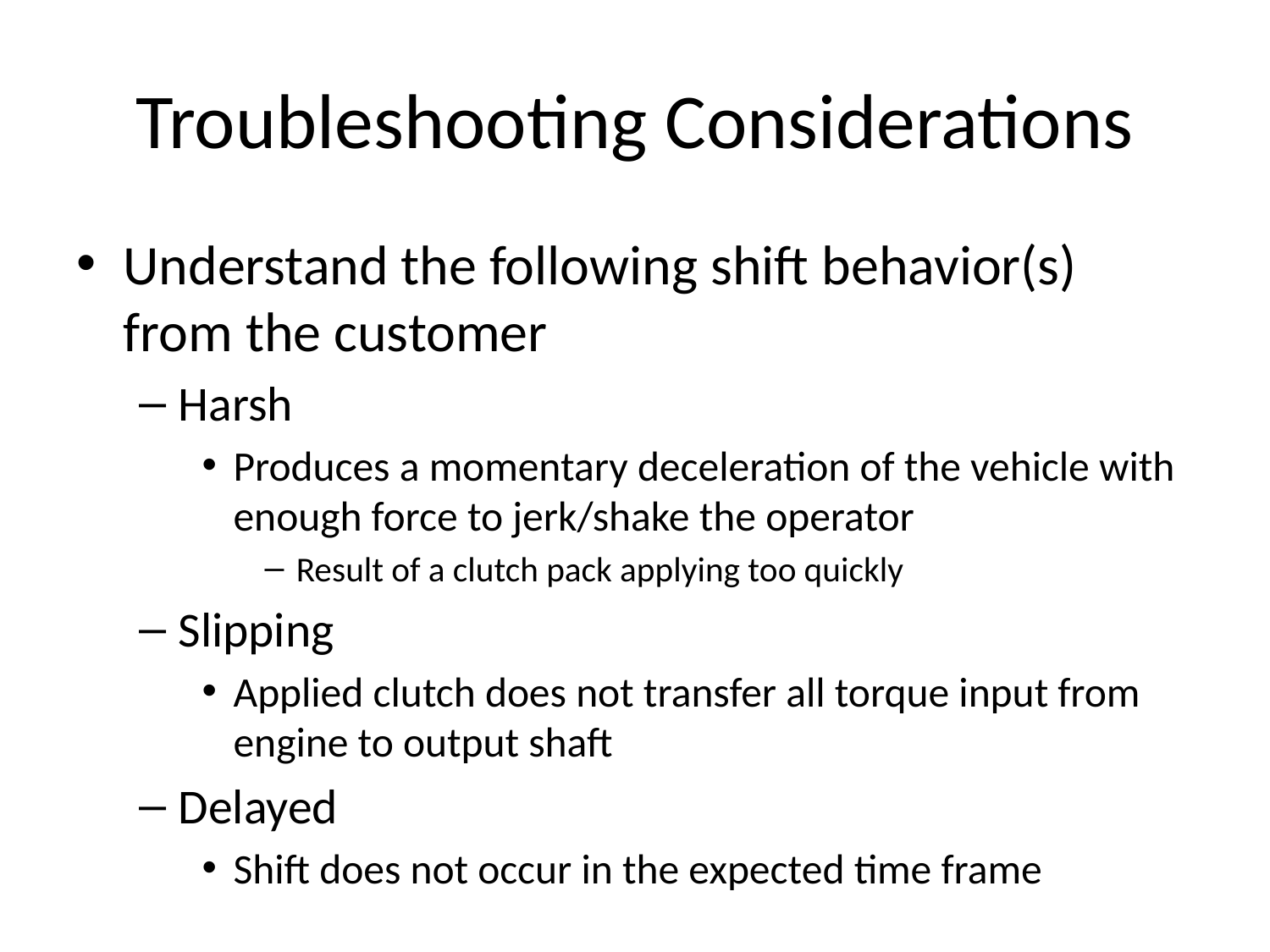

# Troubleshooting Considerations
Understand the following shift behavior(s) from the customer
Harsh
Produces a momentary deceleration of the vehicle with enough force to jerk/shake the operator
Result of a clutch pack applying too quickly
Slipping
Applied clutch does not transfer all torque input from engine to output shaft
Delayed
Shift does not occur in the expected time frame